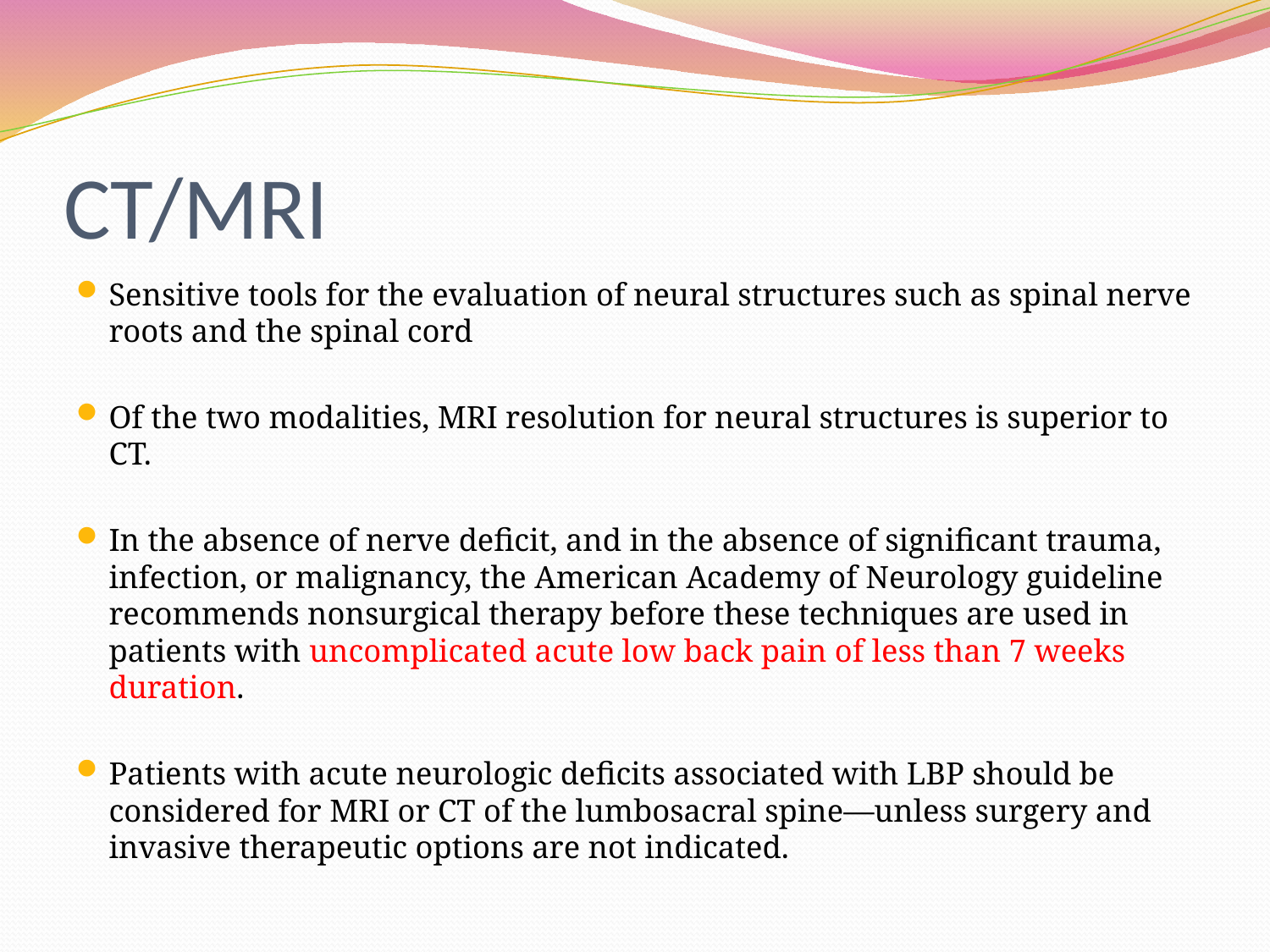

# CT/MRI
Sensitive tools for the evaluation of neural structures such as spinal nerve roots and the spinal cord

Of the two modalities, MRI resolution for neural structures is superior to CT.

In the absence of nerve deficit, and in the absence of significant trauma, infection, or malignancy, the American Academy of Neurology guideline recommends nonsurgical therapy before these techniques are used in patients with uncomplicated acute low back pain of less than 7 weeks duration.

Patients with acute neurologic deficits associated with LBP should be considered for MRI or CT of the lumbosacral spine—unless surgery and invasive therapeutic options are not indicated.